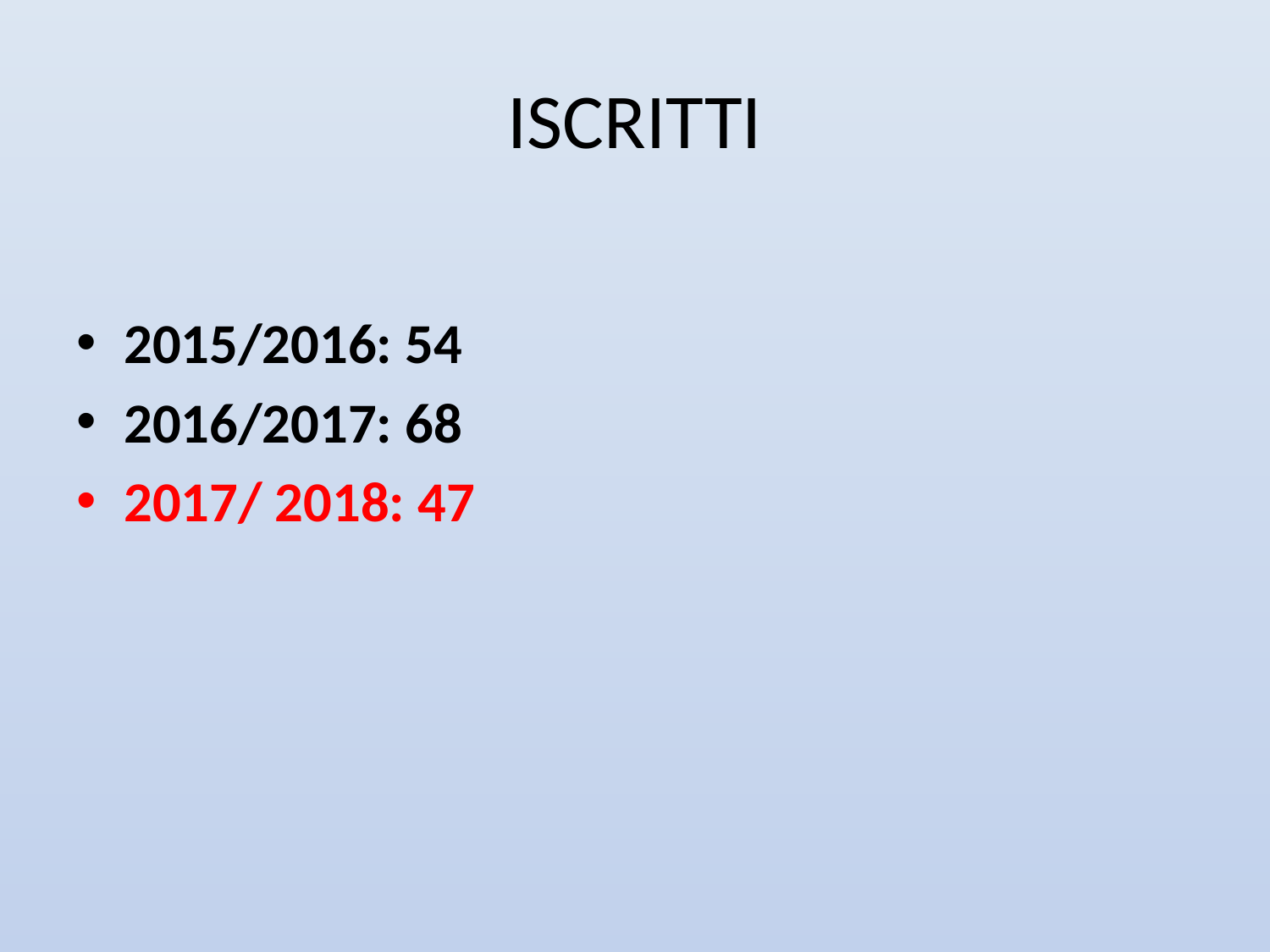

# ISCRITTI

2015/2016: 54
2016/2017: 68
2017/ 2018: 47